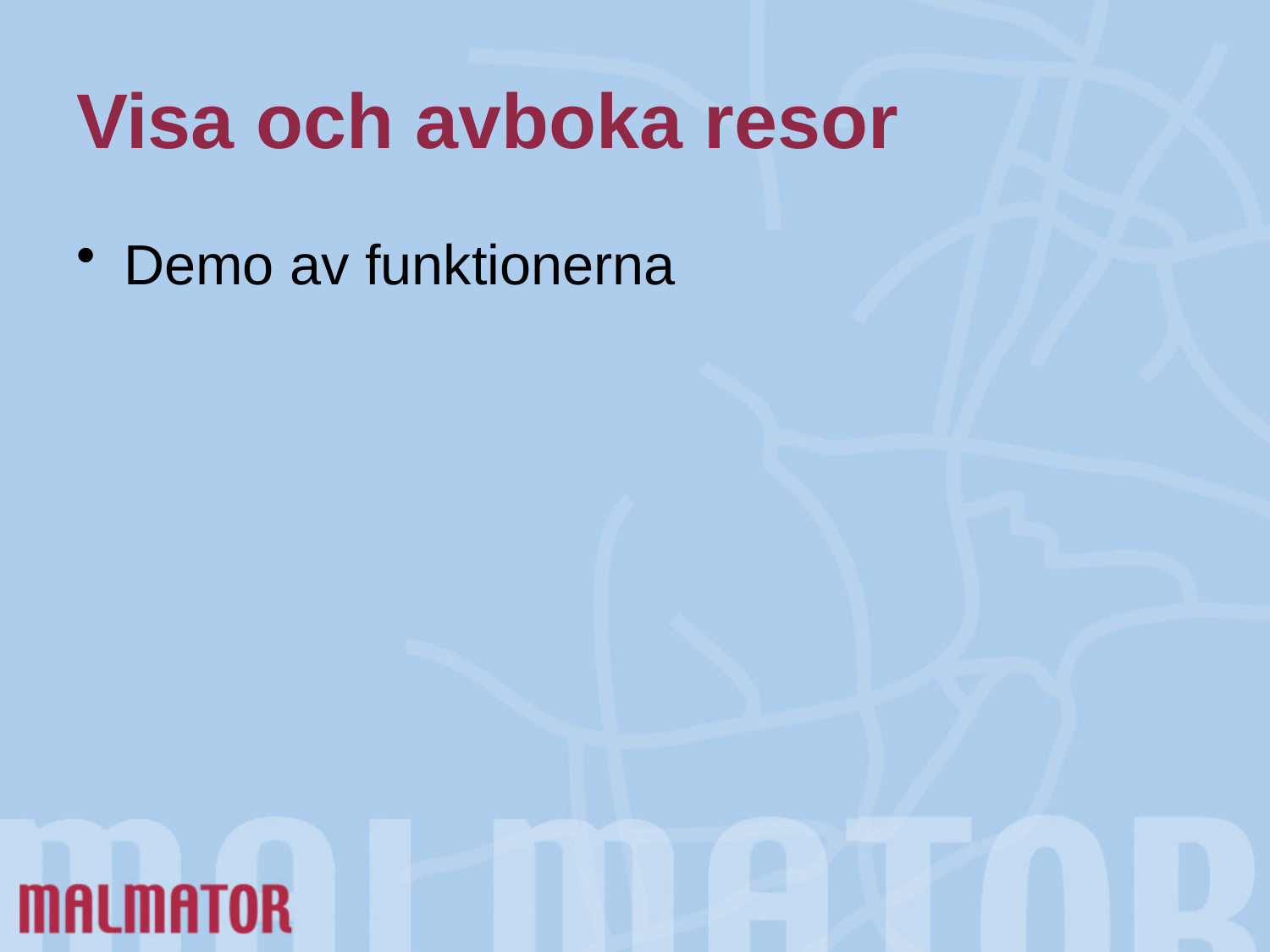

# Visa och avboka resor
Demo av funktionerna